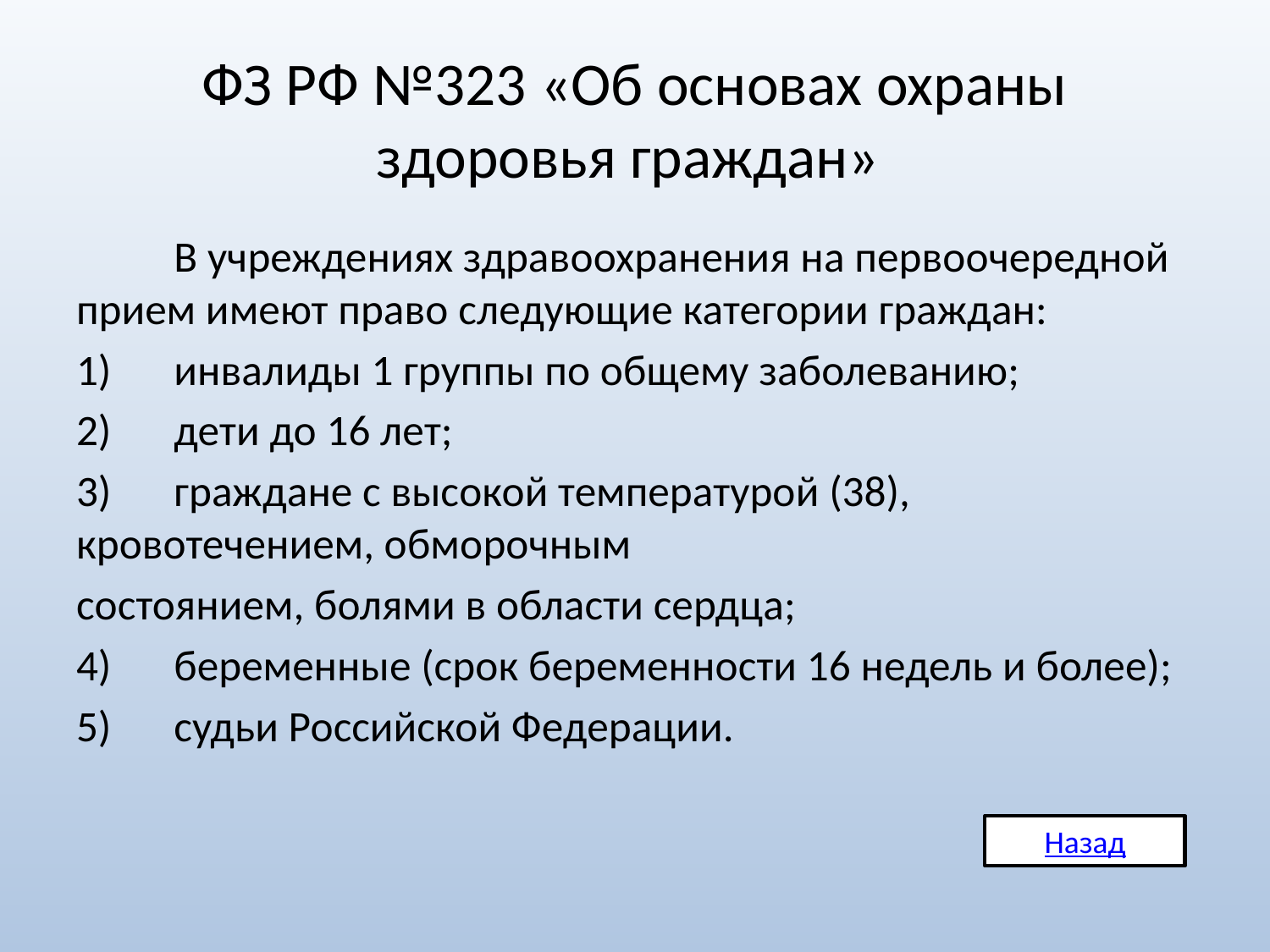

# ФЗ РФ №323 «Об основах охраны здоровья граждан»
	В учреждениях здравоохранения на первоочередной прием имеют право следующие категории граждан:
1)	инвалиды 1 группы по общему заболеванию;
2)	дети до 16 лет;
3)	граждане с высокой температурой (38), кровотечением, обморочным
состоянием, болями в области сердца;
4)	беременные (срок беременности 16 недель и более);
5)	судьи Российской Федерации.

Назад